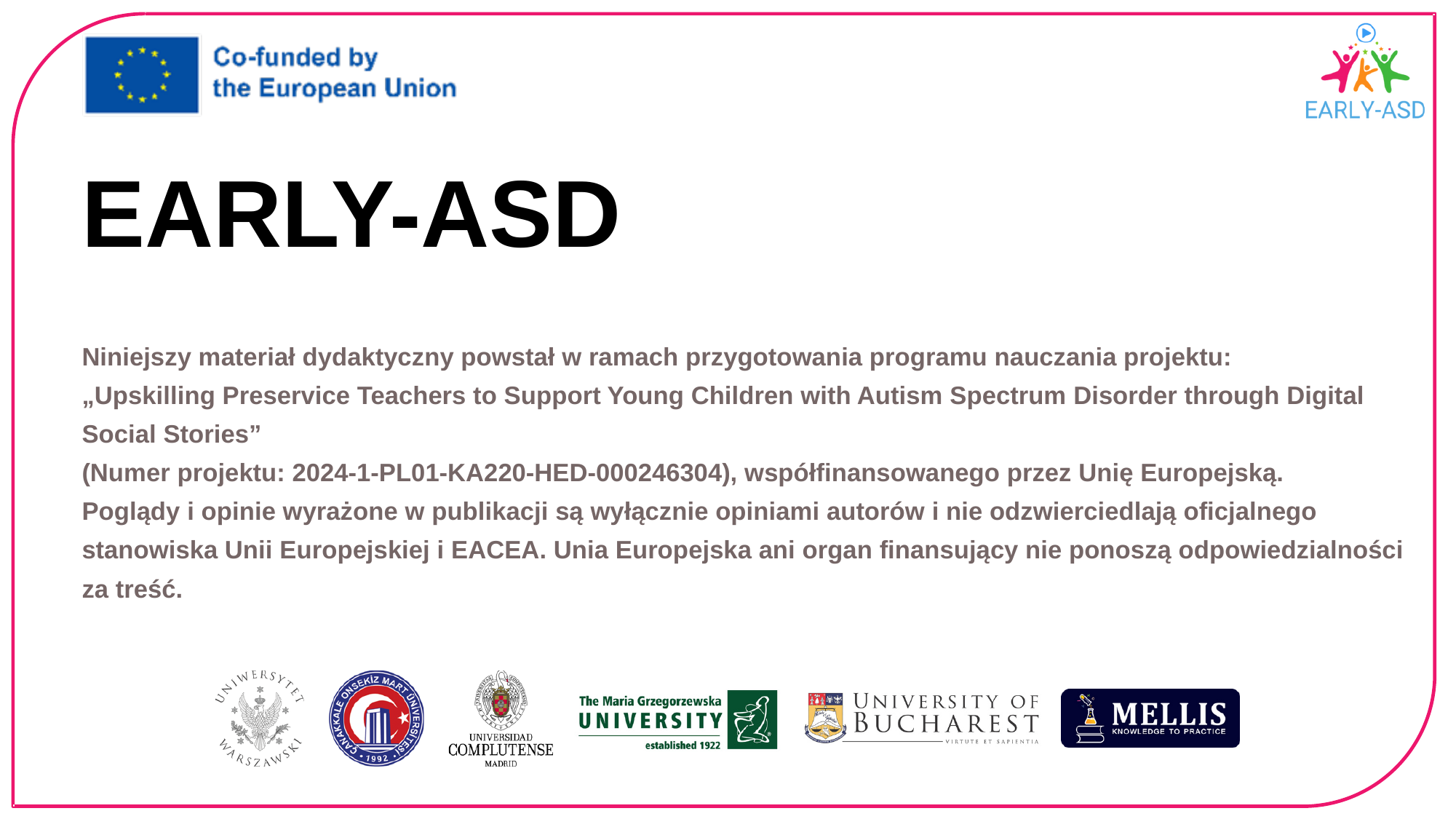

EARLY-ASD
Niniejszy materiał dydaktyczny powstał w ramach przygotowania programu nauczania projektu:
„Upskilling Preservice Teachers to Support Young Children with Autism Spectrum Disorder through Digital Social Stories”
(Numer projektu: 2024-1-PL01-KA220-HED-000246304), współfinansowanego przez Unię Europejską.
Poglądy i opinie wyrażone w publikacji są wyłącznie opiniami autorów i nie odzwierciedlają oficjalnego stanowiska Unii Europejskiej i EACEA. Unia Europejska ani organ finansujący nie ponoszą odpowiedzialności za treść.